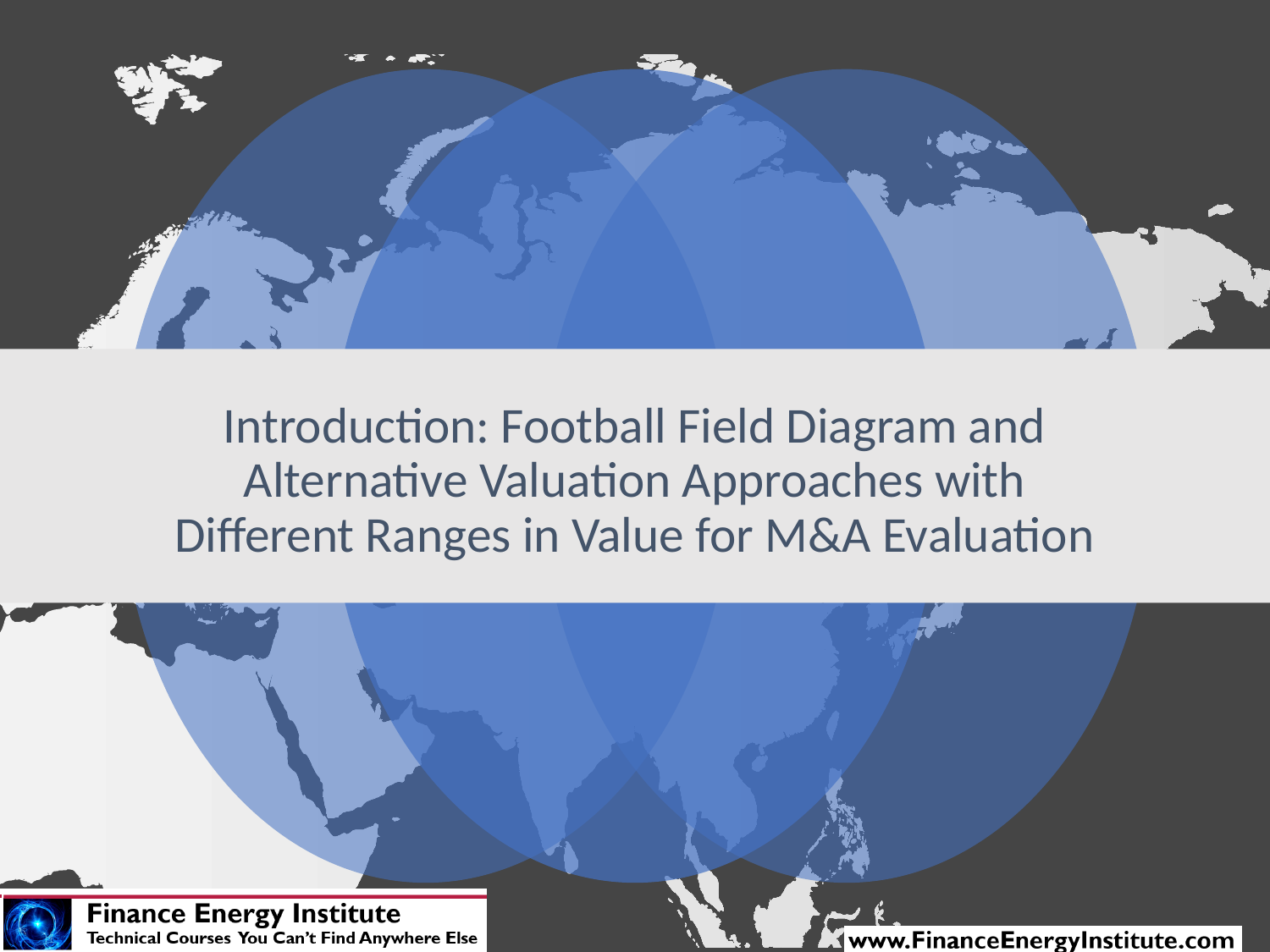

# Introduction: Football Field Diagram and Alternative Valuation Approaches with Different Ranges in Value for M&A Evaluation